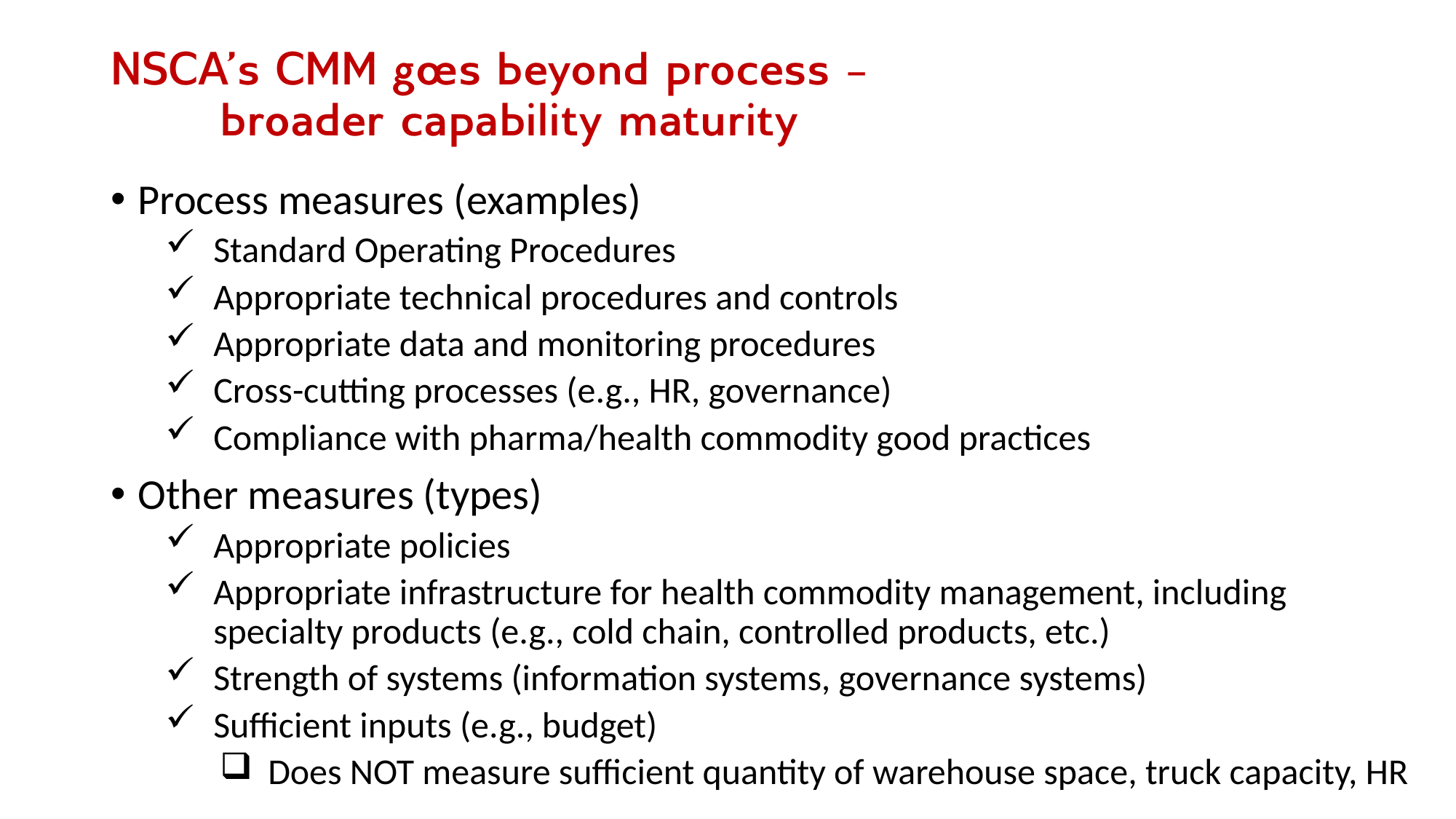

# NSCA’s CMM goes beyond process – broader capability maturity
Process measures (examples)
Standard Operating Procedures
Appropriate technical procedures and controls
Appropriate data and monitoring procedures
Cross-cutting processes (e.g., HR, governance)
Compliance with pharma/health commodity good practices
Other measures (types)
Appropriate policies
Appropriate infrastructure for health commodity management, including specialty products (e.g., cold chain, controlled products, etc.)
Strength of systems (information systems, governance systems)
Sufficient inputs (e.g., budget)
Does NOT measure sufficient quantity of warehouse space, truck capacity, HR